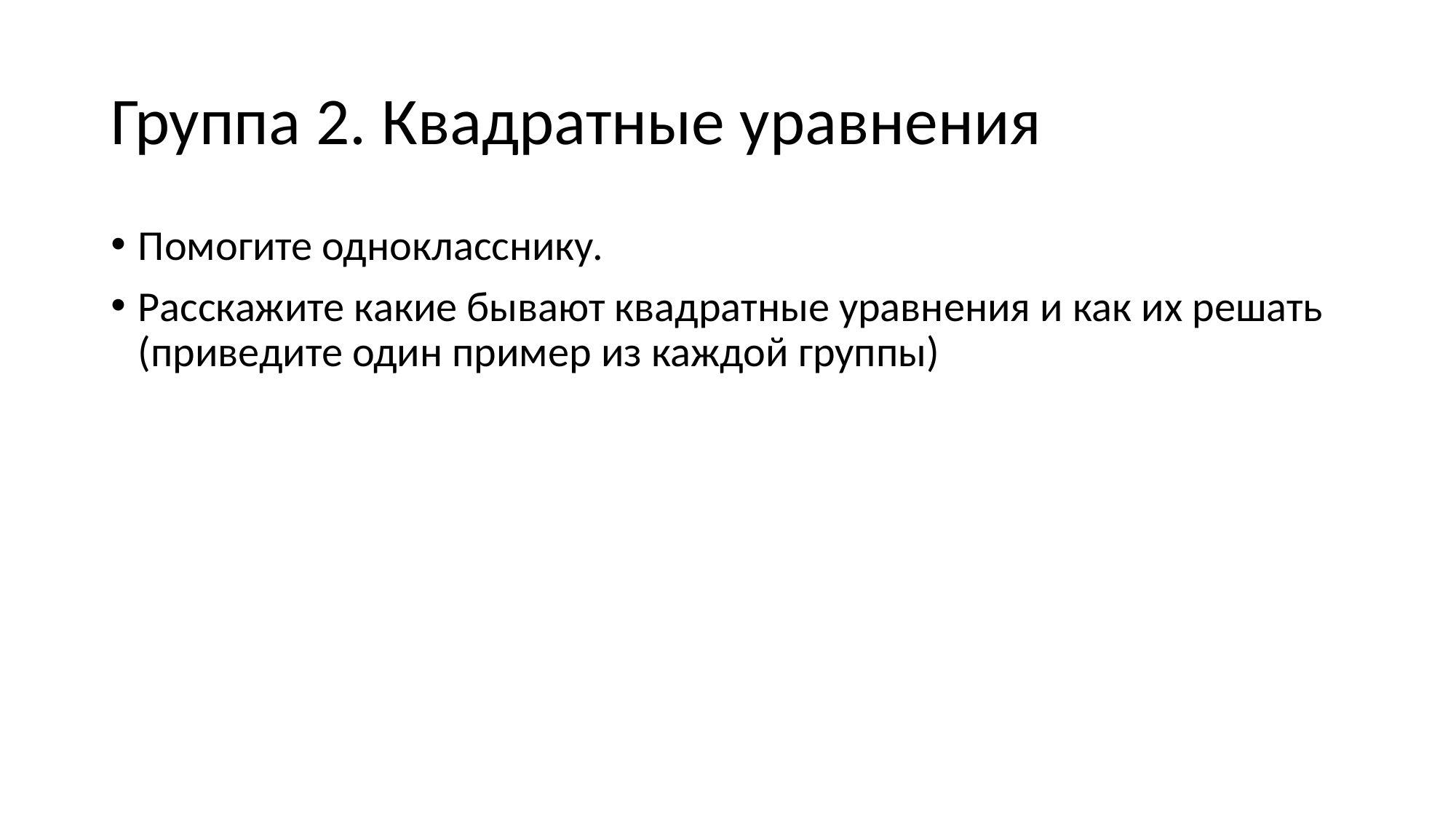

# Группа 2. Квадратные уравнения
Помогите однокласснику.
Расскажите какие бывают квадратные уравнения и как их решать (приведите один пример из каждой группы)